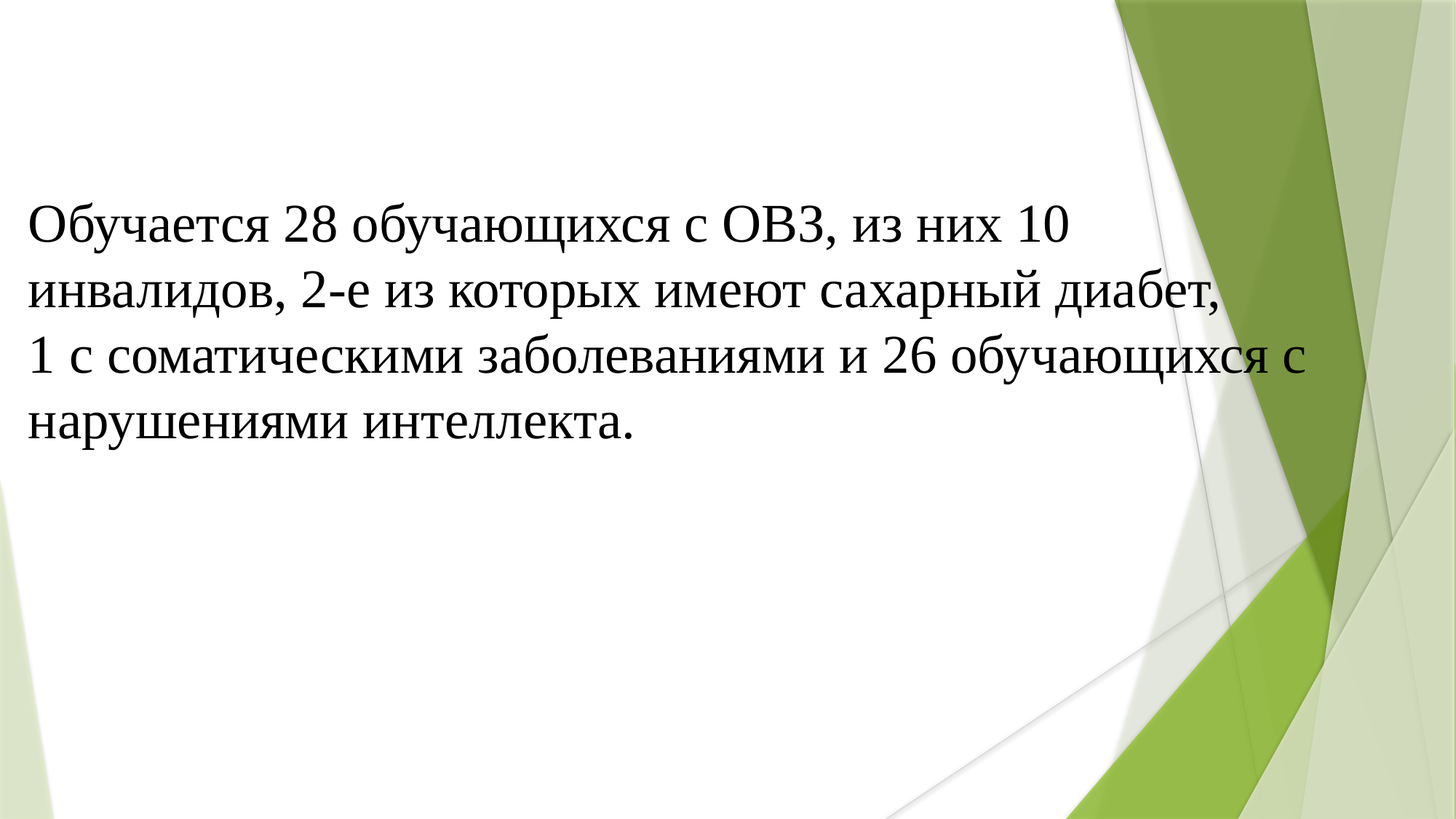

Обучается 28 обучающихся с ОВЗ, из них 10 инвалидов, 2-е из которых имеют сахарный диабет,
1 с соматическими заболеваниями и 26 обучающихся с нарушениями интеллекта.